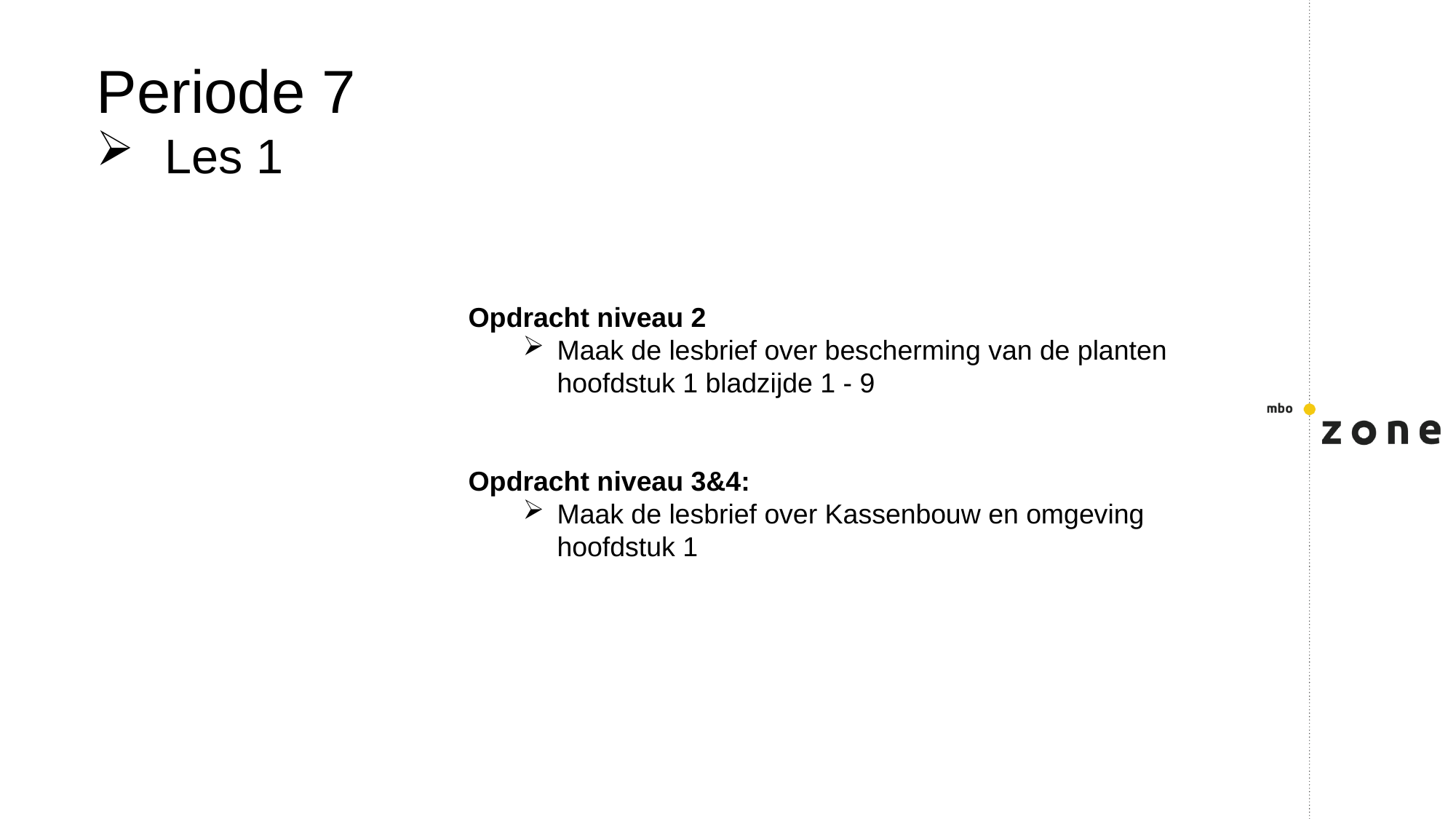

Periode 7
Les 1
Opdracht niveau 2
Maak de lesbrief over bescherming van de planten hoofdstuk 1 bladzijde 1 - 9

Opdracht niveau 3&4:
Maak de lesbrief over Kassenbouw en omgeving hoofdstuk 1